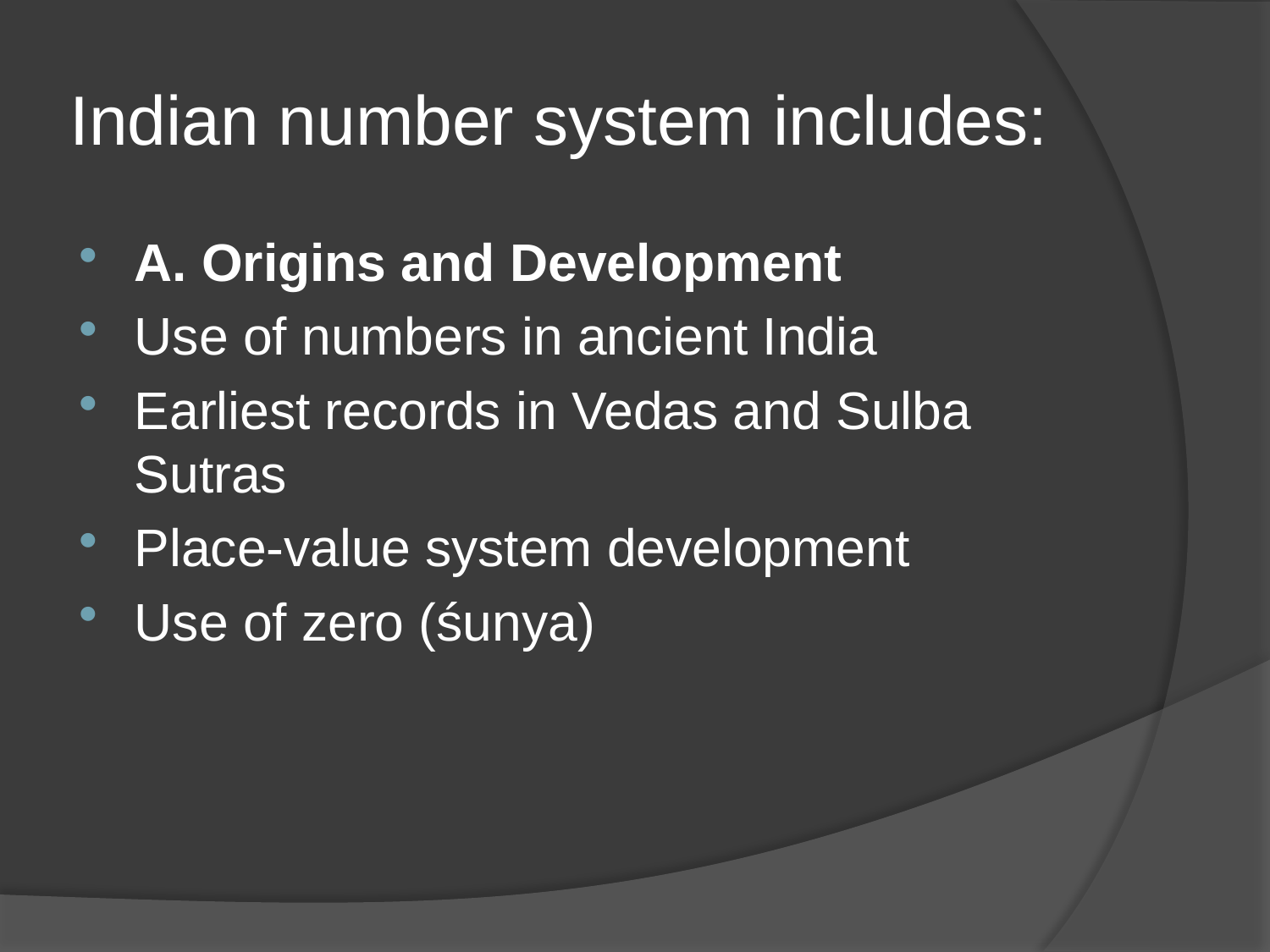

# Indian number system includes:
A. Origins and Development
Use of numbers in ancient India
Earliest records in Vedas and Sulba Sutras
Place-value system development
Use of zero (śunya)